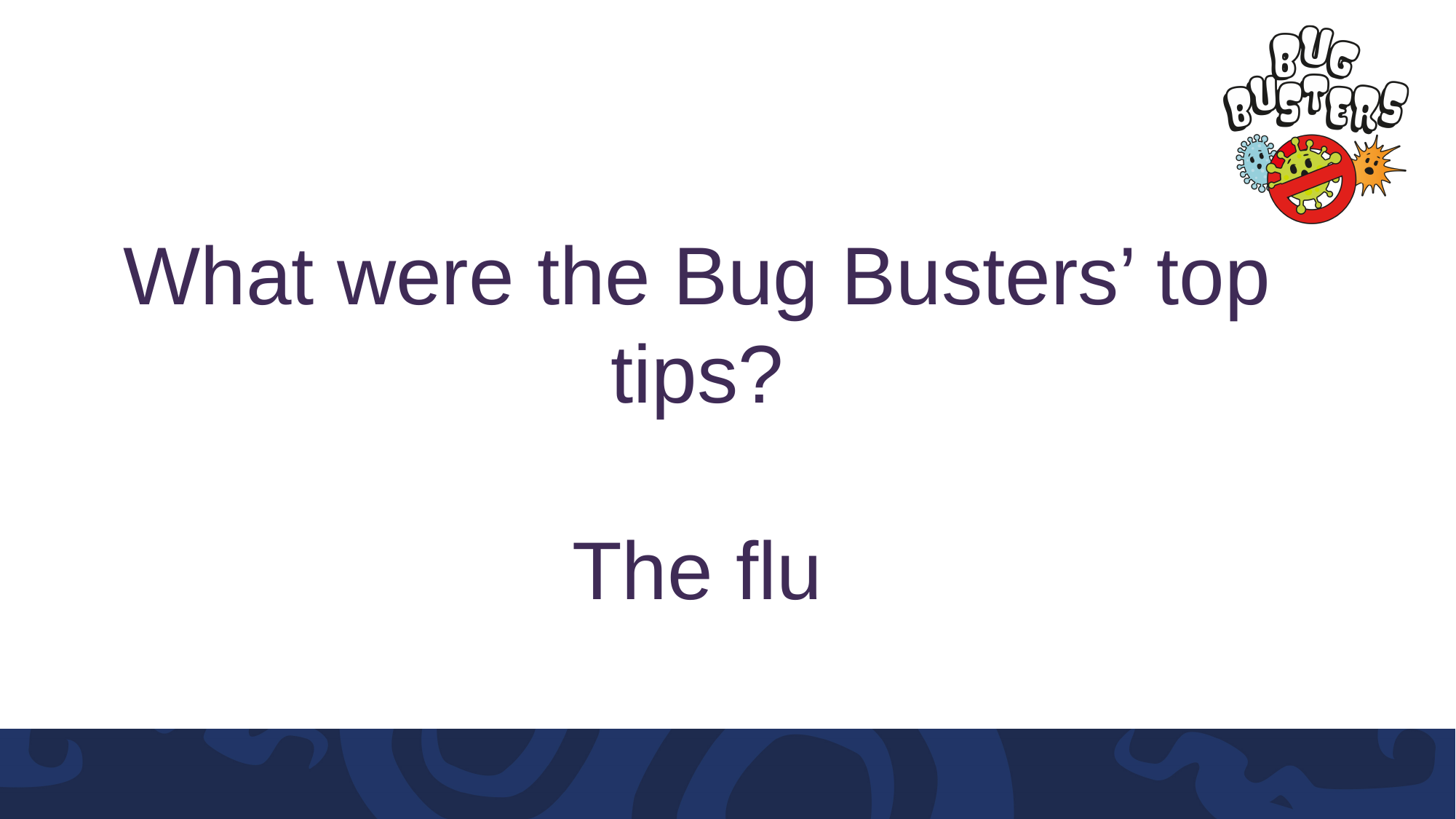

What were the Bug Busters’ top tips?

The flu